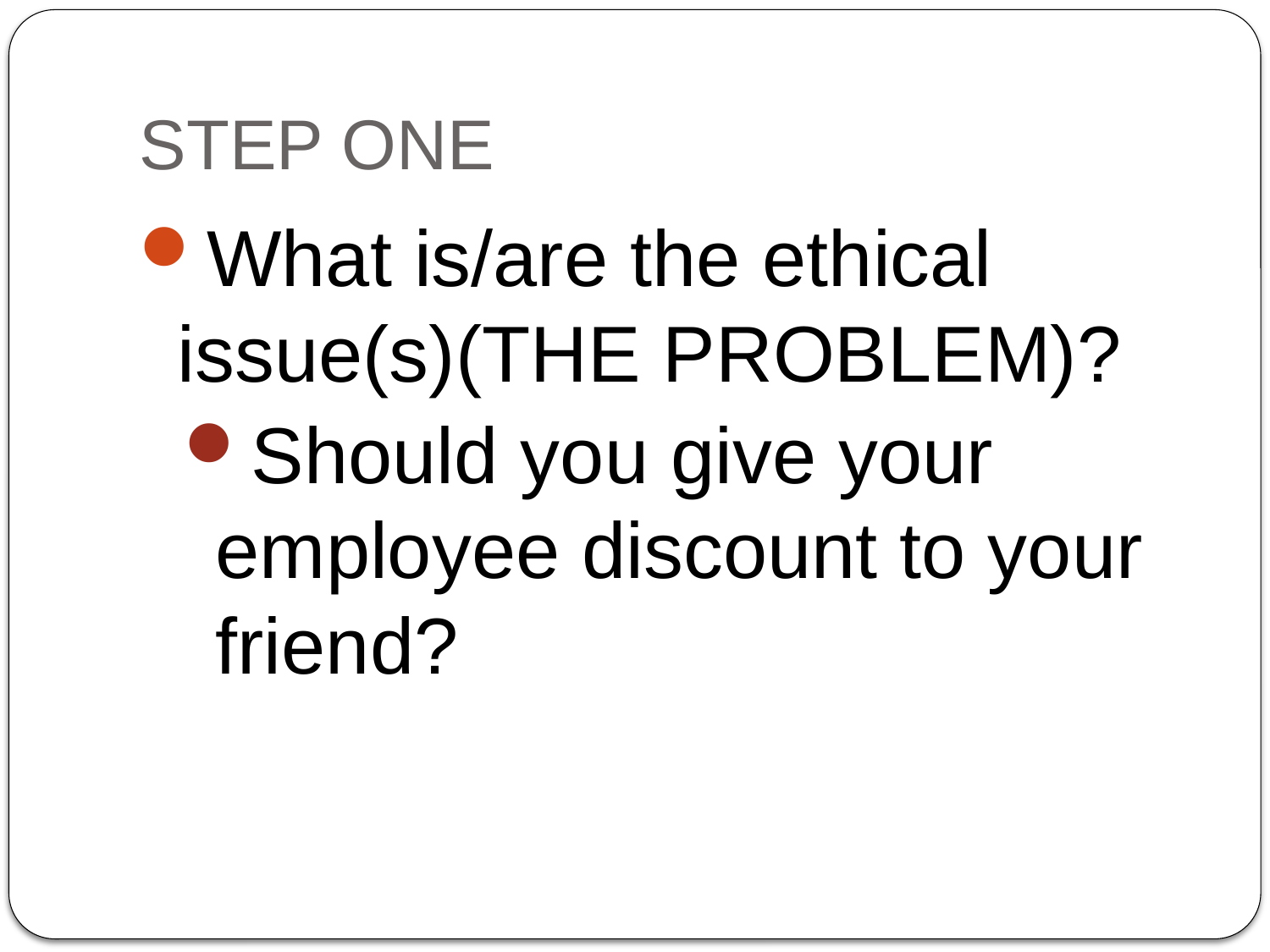

# STEP ONE
What is/are the ethical issue(s)(THE PROBLEM)?
Should you give your employee discount to your friend?